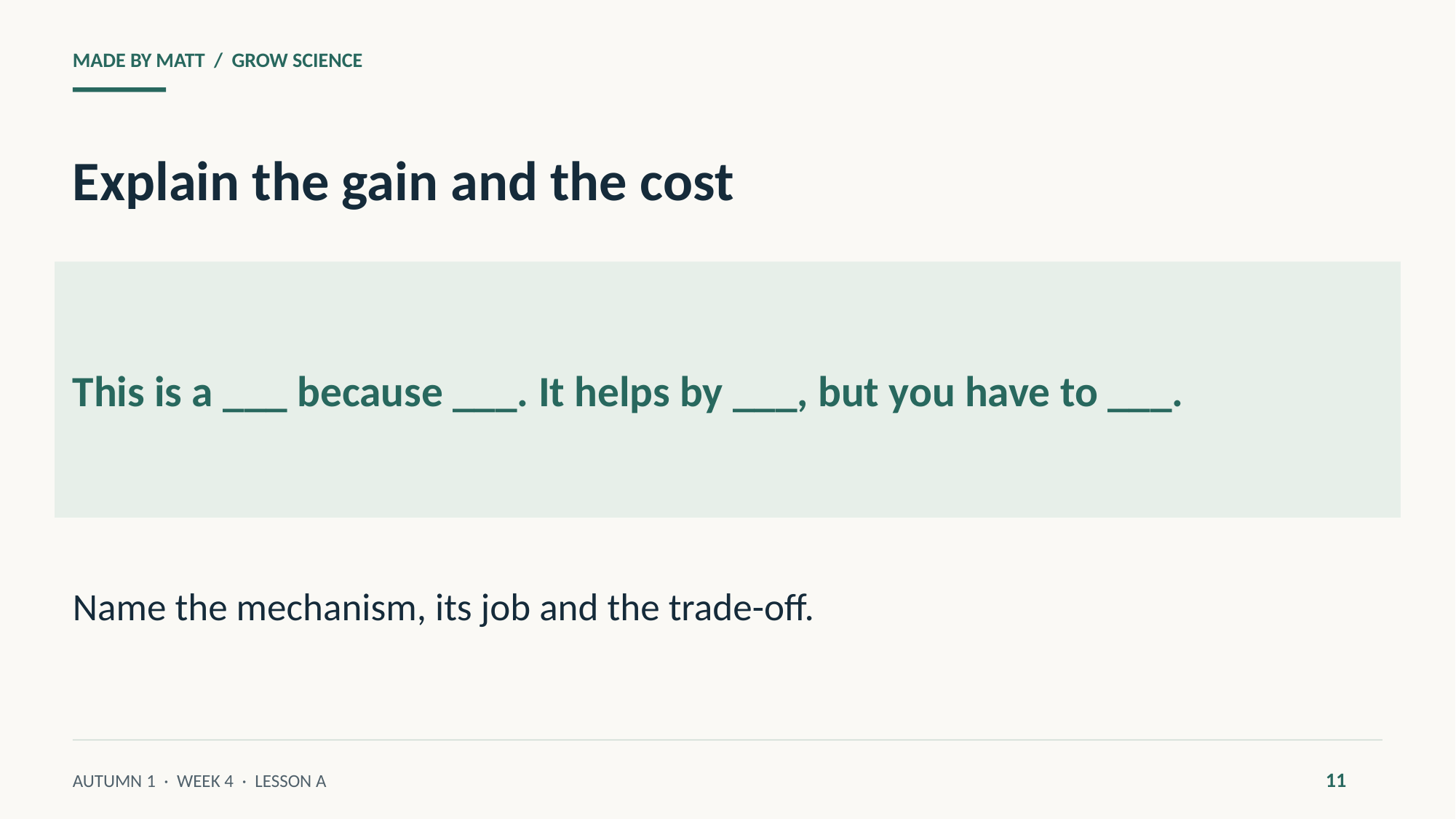

MADE BY MATT  /  GROW SCIENCE

Explain the gain and the cost
This is a ___ because ___. It helps by ___, but you have to ___.
Name the mechanism, its job and the trade-off.

11
AUTUMN 1  ·  WEEK 4  ·  LESSON A